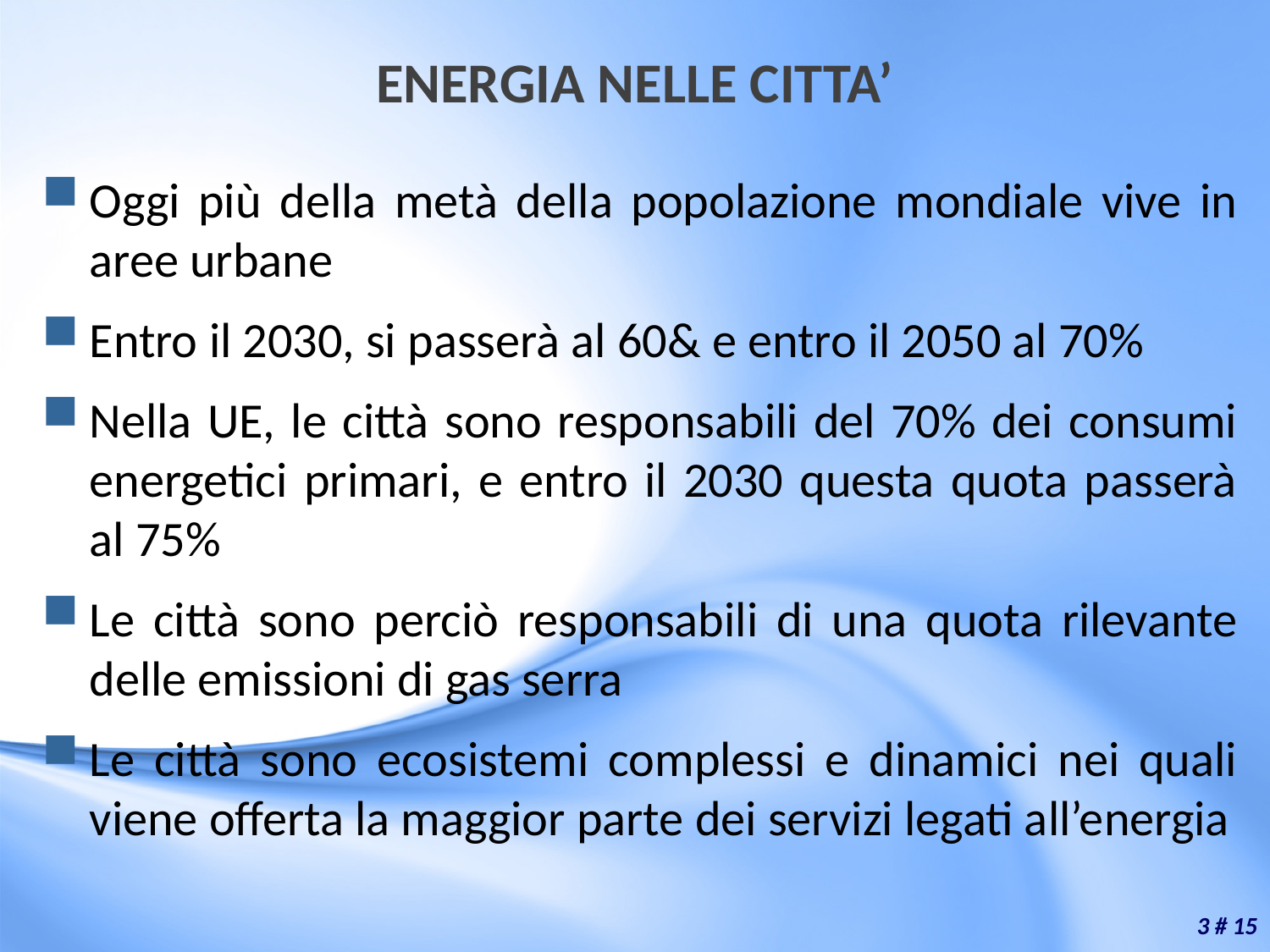

# ENERGIA NELLE CITTA’
Oggi più della metà della popolazione mondiale vive in aree urbane
Entro il 2030, si passerà al 60& e entro il 2050 al 70%
Nella UE, le città sono responsabili del 70% dei consumi energetici primari, e entro il 2030 questa quota passerà al 75%
Le città sono perciò responsabili di una quota rilevante delle emissioni di gas serra
Le città sono ecosistemi complessi e dinamici nei quali viene offerta la maggior parte dei servizi legati all’energia

3 # 15